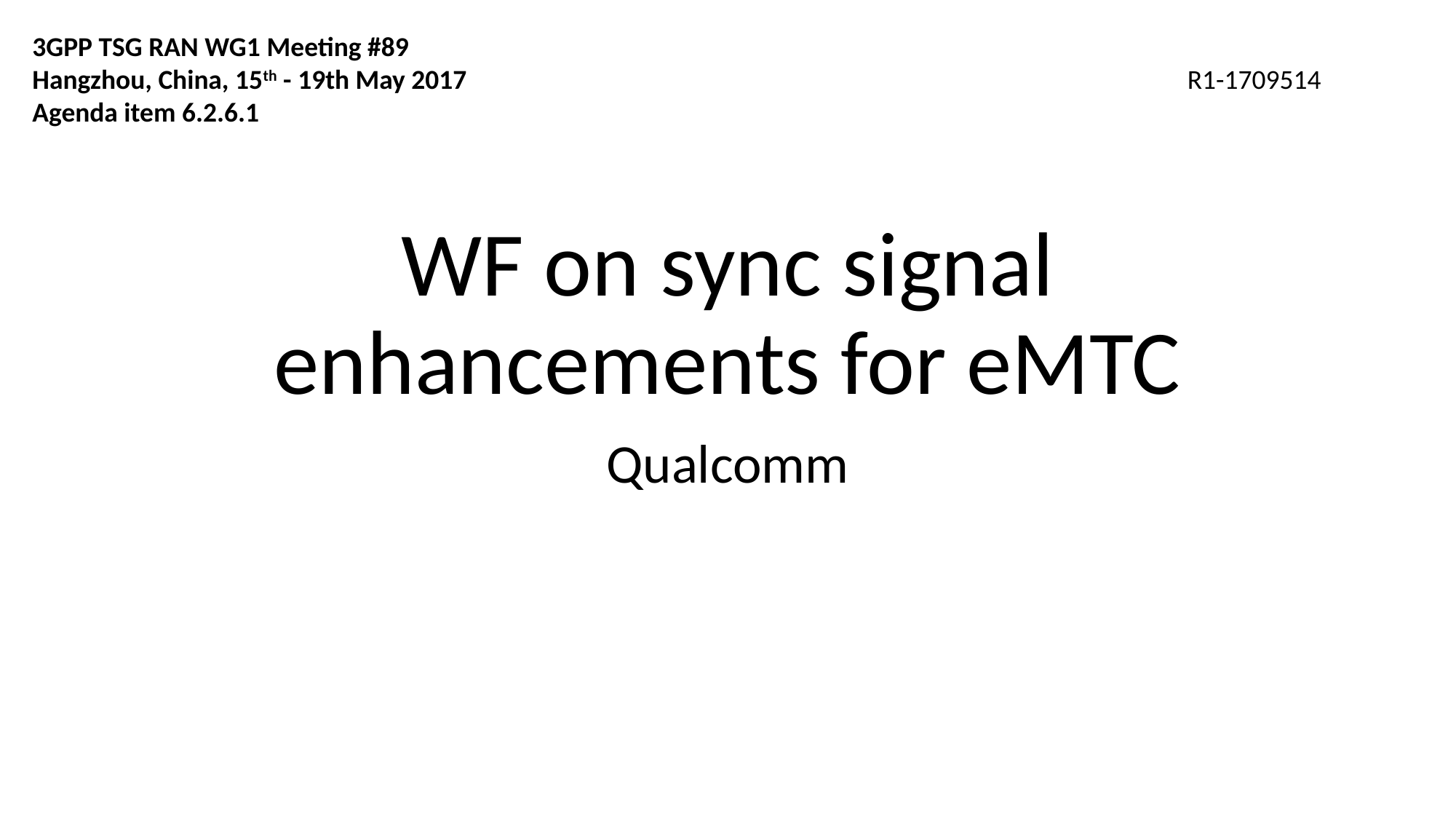

3GPP TSG RAN WG1 Meeting #89
Hangzhou, China, 15th - 19th May 2017
Agenda item 6.2.6.1
R1-1709514
# WF on sync signal enhancements for eMTC
Qualcomm